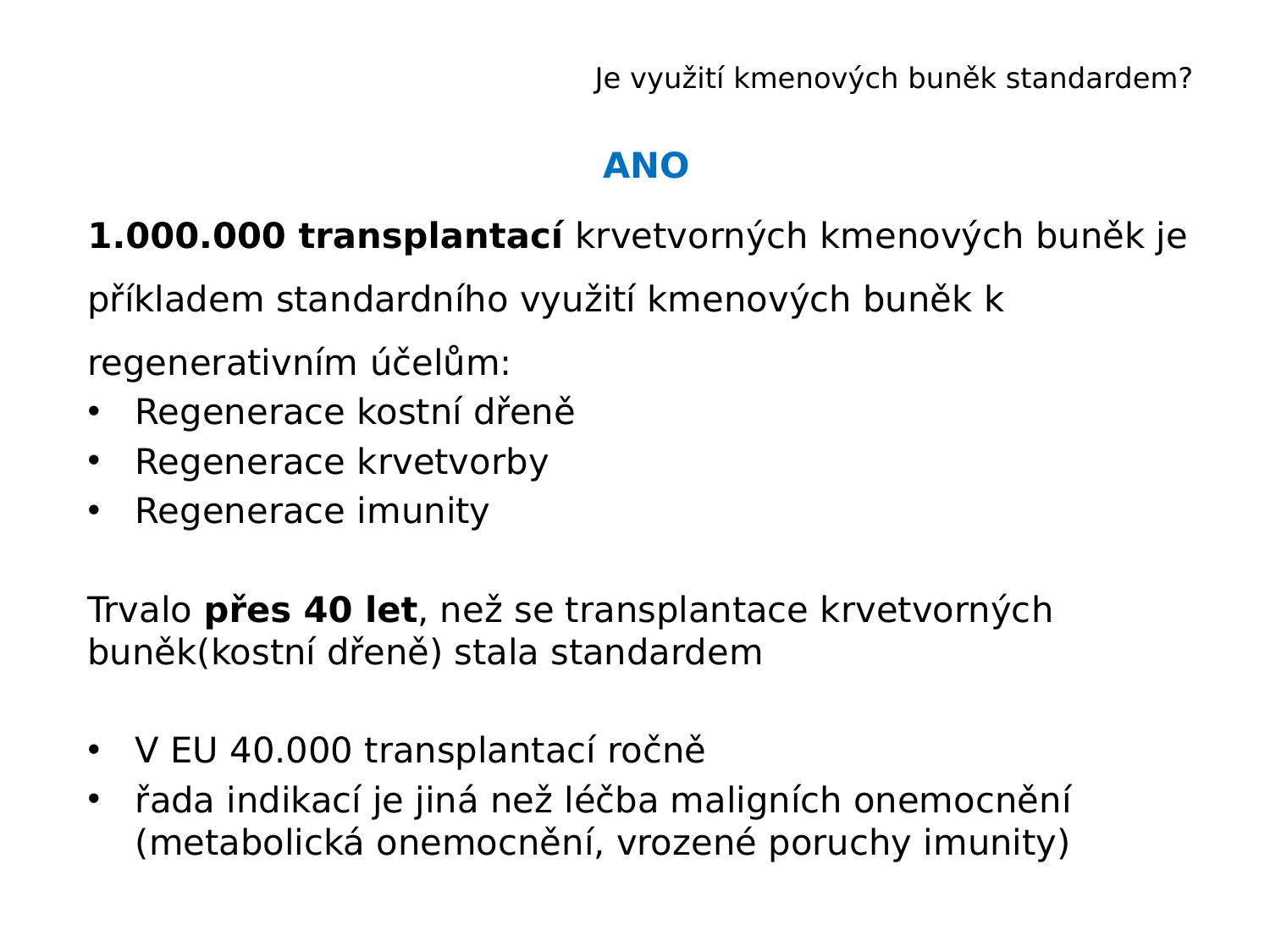

# Je využití kmenových buněk standardem?
ANO
1.000.000 transplantací krvetvorných kmenových buněk je příkladem standardního využití kmenových buněk k regenerativním účelům:
Regenerace kostní dřeně
Regenerace krvetvorby
Regenerace imunity

Trvalo přes 40 let, než se transplantace krvetvorných buněk(kostní dřeně) stala standardem

V EU 40.000 transplantací ročně
řada indikací je jiná než léčba maligních onemocnění (metabolická onemocnění, vrozené poruchy imunity)